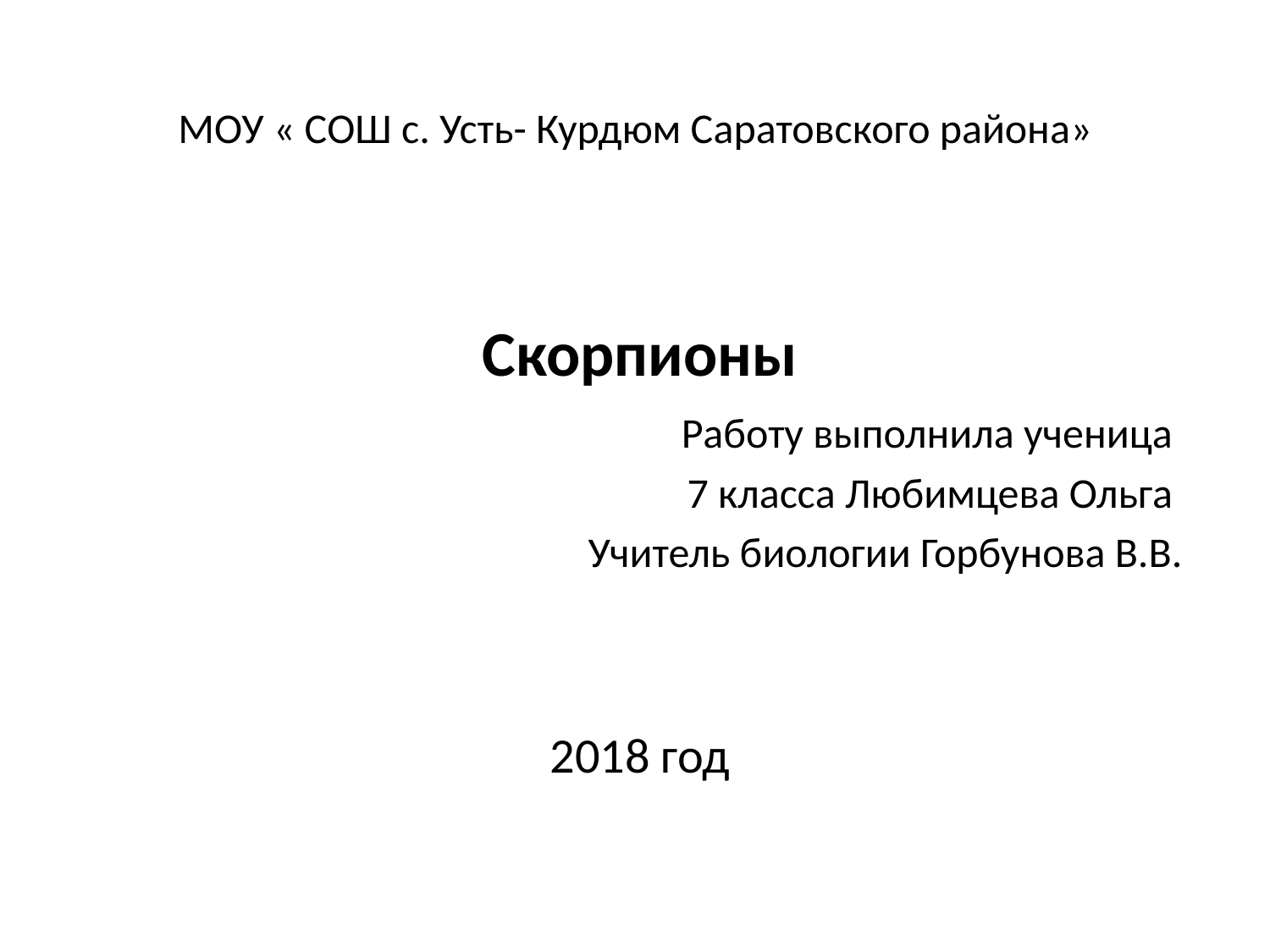

# МОУ « СОШ с. Усть- Курдюм Саратовского района»
Скорпионы
                  Работу выполнила ученица
7 класса Любимцева Ольга
Учитель биологии Горбунова В.В.

2018 год